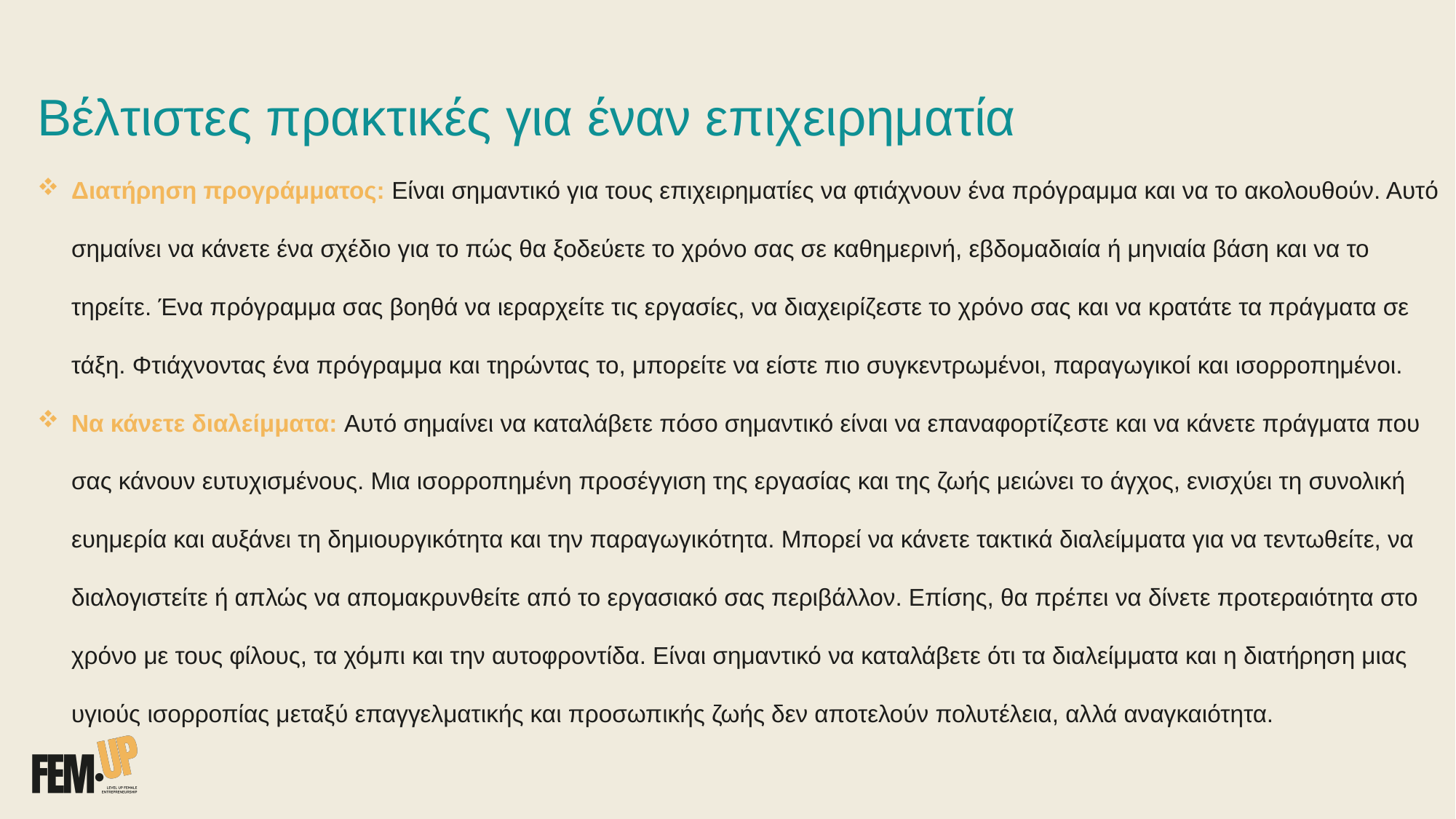

Βέλτιστες πρακτικές για έναν επιχειρηματία
Διατήρηση προγράμματος: Είναι σημαντικό για τους επιχειρηματίες να φτιάχνουν ένα πρόγραμμα και να το ακολουθούν. Αυτό σημαίνει να κάνετε ένα σχέδιο για το πώς θα ξοδεύετε το χρόνο σας σε καθημερινή, εβδομαδιαία ή μηνιαία βάση και να το τηρείτε. Ένα πρόγραμμα σας βοηθά να ιεραρχείτε τις εργασίες, να διαχειρίζεστε το χρόνο σας και να κρατάτε τα πράγματα σε τάξη. Φτιάχνοντας ένα πρόγραμμα και τηρώντας το, μπορείτε να είστε πιο συγκεντρωμένοι, παραγωγικοί και ισορροπημένοι.
Να κάνετε διαλείμματα: Αυτό σημαίνει να καταλάβετε πόσο σημαντικό είναι να επαναφορτίζεστε και να κάνετε πράγματα που σας κάνουν ευτυχισμένους. Μια ισορροπημένη προσέγγιση της εργασίας και της ζωής μειώνει το άγχος, ενισχύει τη συνολική ευημερία και αυξάνει τη δημιουργικότητα και την παραγωγικότητα. Μπορεί να κάνετε τακτικά διαλείμματα για να τεντωθείτε, να διαλογιστείτε ή απλώς να απομακρυνθείτε από το εργασιακό σας περιβάλλον. Επίσης, θα πρέπει να δίνετε προτεραιότητα στο χρόνο με τους φίλους, τα χόμπι και την αυτοφροντίδα. Είναι σημαντικό να καταλάβετε ότι τα διαλείμματα και η διατήρηση μιας υγιούς ισορροπίας μεταξύ επαγγελματικής και προσωπικής ζωής δεν αποτελούν πολυτέλεια, αλλά αναγκαιότητα.